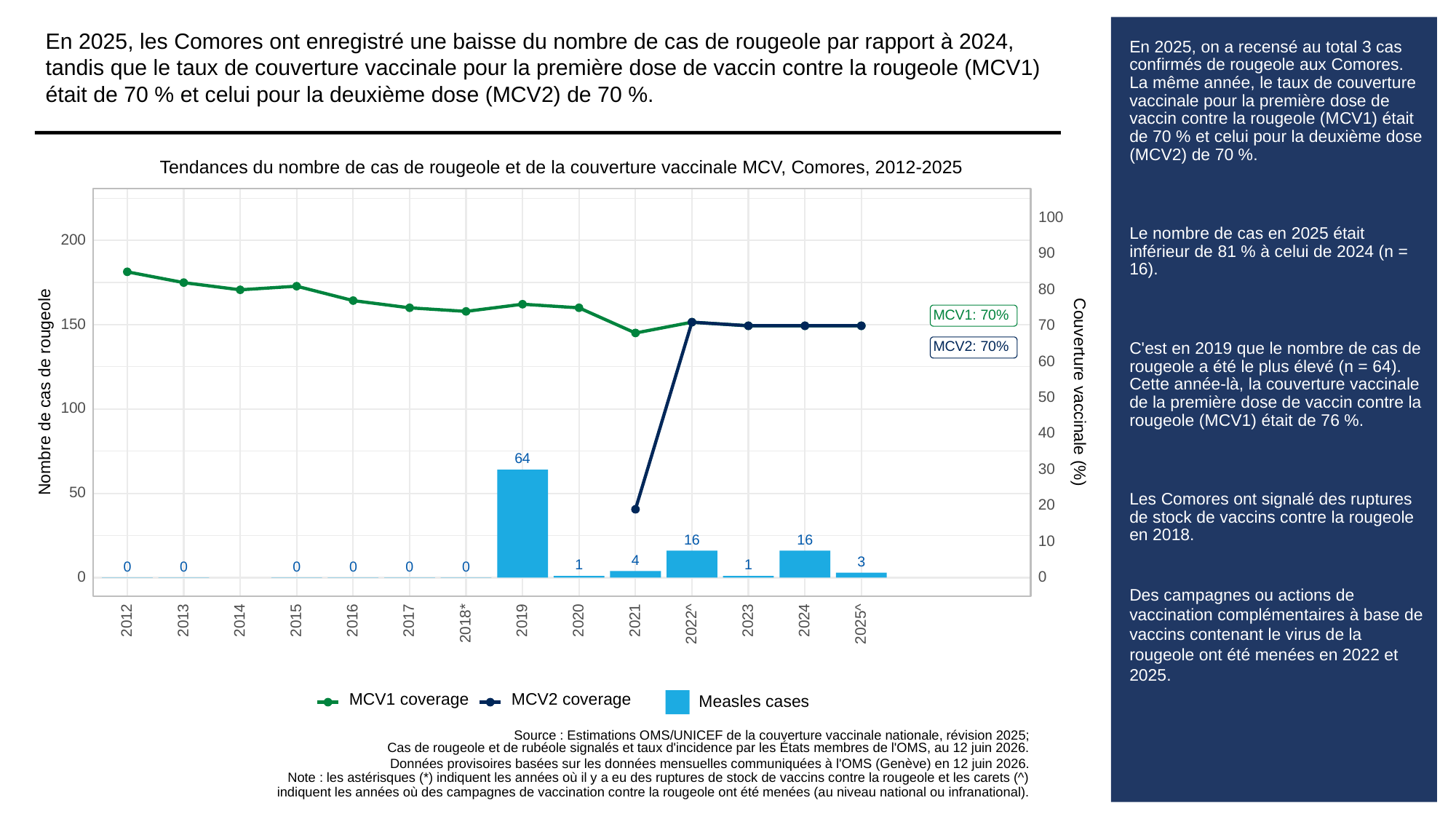

En 2025, les Comores ont enregistré une baisse du nombre de cas de rougeole par rapport à 2024, tandis que le taux de couverture vaccinale pour la première dose de vaccin contre la rougeole (MCV1) était de 70 % et celui pour la deuxième dose (MCV2) de 70 %.
# En 2025, on a recensé au total 3 cas confirmés de rougeole aux Comores. La même année, le taux de couverture vaccinale pour la première dose de vaccin contre la rougeole (MCV1) était de 70 % et celui pour la deuxième dose (MCV2) de 70 %.

Le nombre de cas en 2025 était inférieur de 81 % à celui de 2024 (n = 16).

C'est en 2019 que le nombre de cas de rougeole a été le plus élevé (n = 64). Cette année-là, la couverture vaccinale de la première dose de vaccin contre la rougeole (MCV1) était de 76 %.

Les Comores ont signalé des ruptures de stock de vaccins contre la rougeole en 2018.

Des campagnes ou actions de vaccination complémentaires à base de vaccins contenant le virus de la rougeole ont été menées en 2022 et 2025.

Tendances du nombre de cas de rougeole et de la couverture vaccinale MCV, Comores, 2012-2025

100
200

90

80

MCV1: 70%

150
70

MCV2: 70%
60

Couverture vaccinale (%)
Nombre de cas de rougeole
50
100

40

64
30

50

20

16
16

10

4
3
1
1
0
0
0
0
0
0

0
0

2013
2023
2012
2014
2015
2016
2017
2019
2020
2021
2024
2018*
2022^
2025^

MCV1 coverage
MCV2 coverage
Measles cases

Source : Estimations OMS/UNICEF de la couverture vaccinale nationale, révision 2025;
Cas de rougeole et de rubéole signalés et taux d'incidence par les États membres de l'OMS, au 12 juin 2026.
Données provisoires basées sur les données mensuelles communiquées à l'OMS (Genève) en 12 juin 2026.
Note : les astérisques (*) indiquent les années où il y a eu des ruptures de stock de vaccins contre la rougeole et les carets (^)
indiquent les années où des campagnes de vaccination contre la rougeole ont été menées (au niveau national ou infranational).